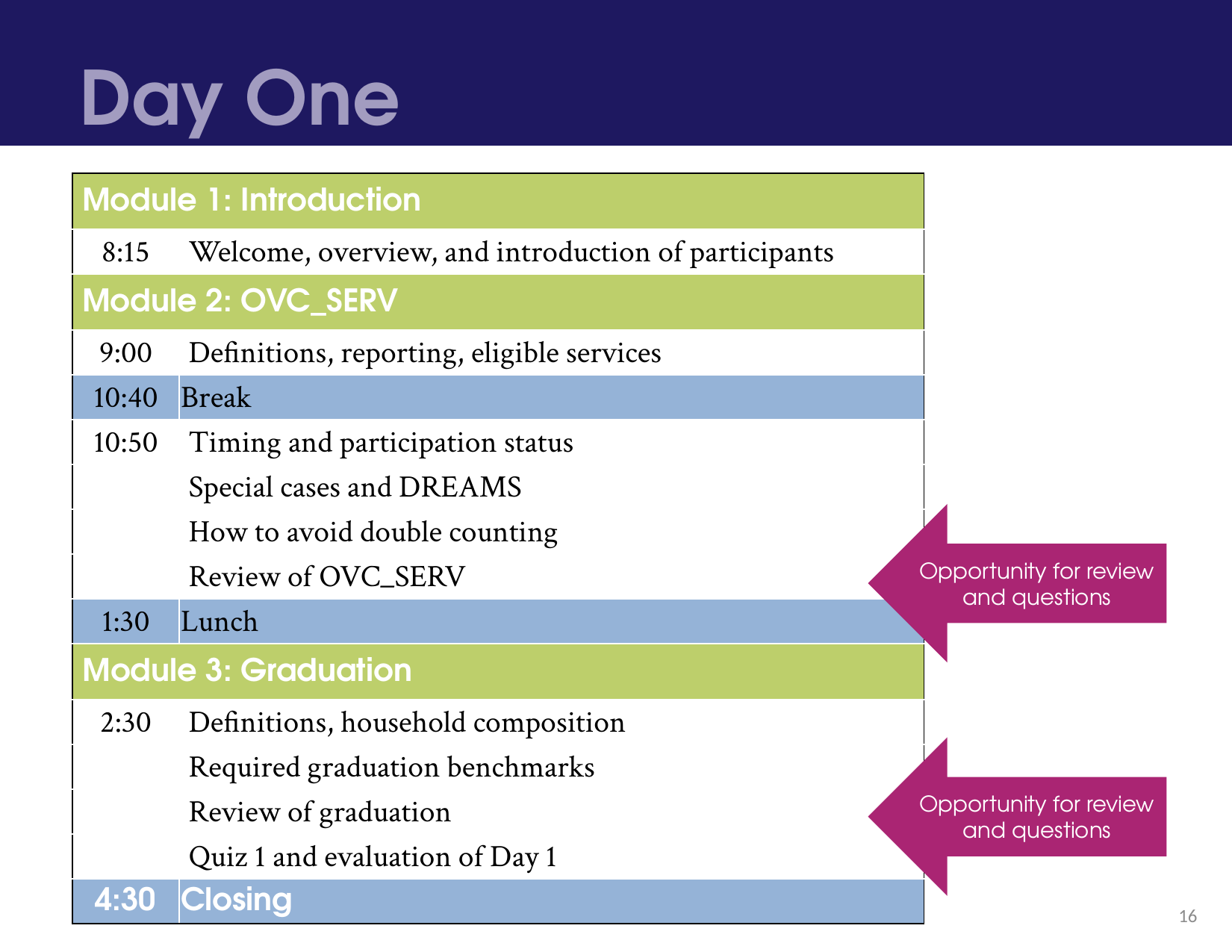

# Day One
| Module 1: Introduction |  |
| --- | --- |
| 8:15 | Welcome, overview, and introduction of participants |
| Module 2: OVC\_SERV |  |
| 9:00 | Definitions, reporting, eligible services |
| 10:40 | Break |
| 10:50 | Timing and participation status |
|  | Special cases and DREAMS |
|  | How to avoid double counting |
|  | Review of OVC\_SERV |
| 1:30 | Lunch |
| Module 3: Graduation |  |
| 2:30 | Definitions, household composition |
|  | Required graduation benchmarks |
|  | Review of graduation |
|  | Quiz 1 and evaluation of Day 1 |
| 4:30 | Closing |
Opportunity for review and questions
Opportunity for review and questions
16